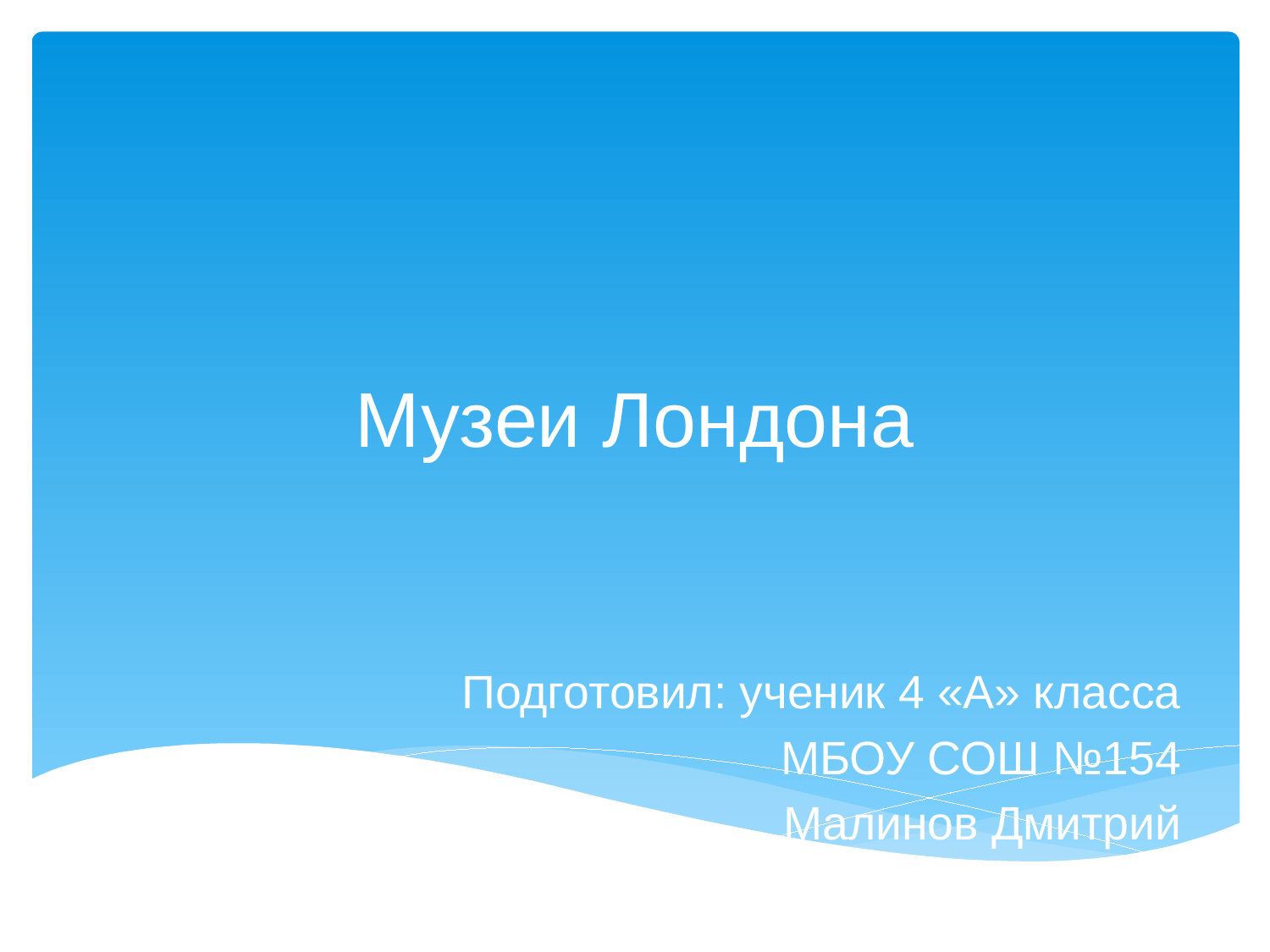

# Музеи Лондона
Подготовил: ученик 4 «А» класса
 МБОУ СОШ №154
Малинов Дмитрий